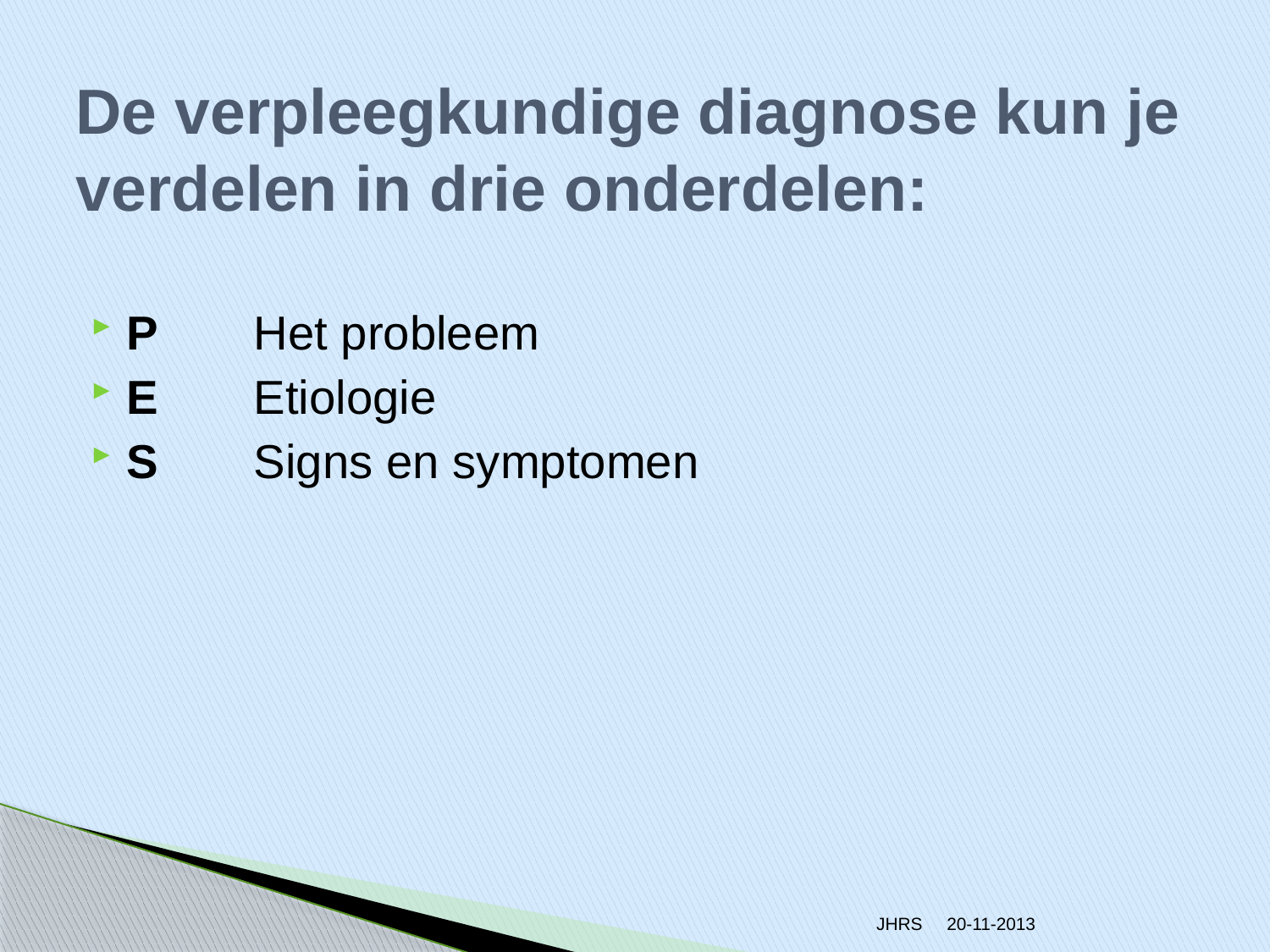

# De verpleegkundige diagnose kun je verdelen in drie onderdelen:
P	Het probleem
E	Etiologie
S	Signs en symptomen

JHRS
20-11-2013